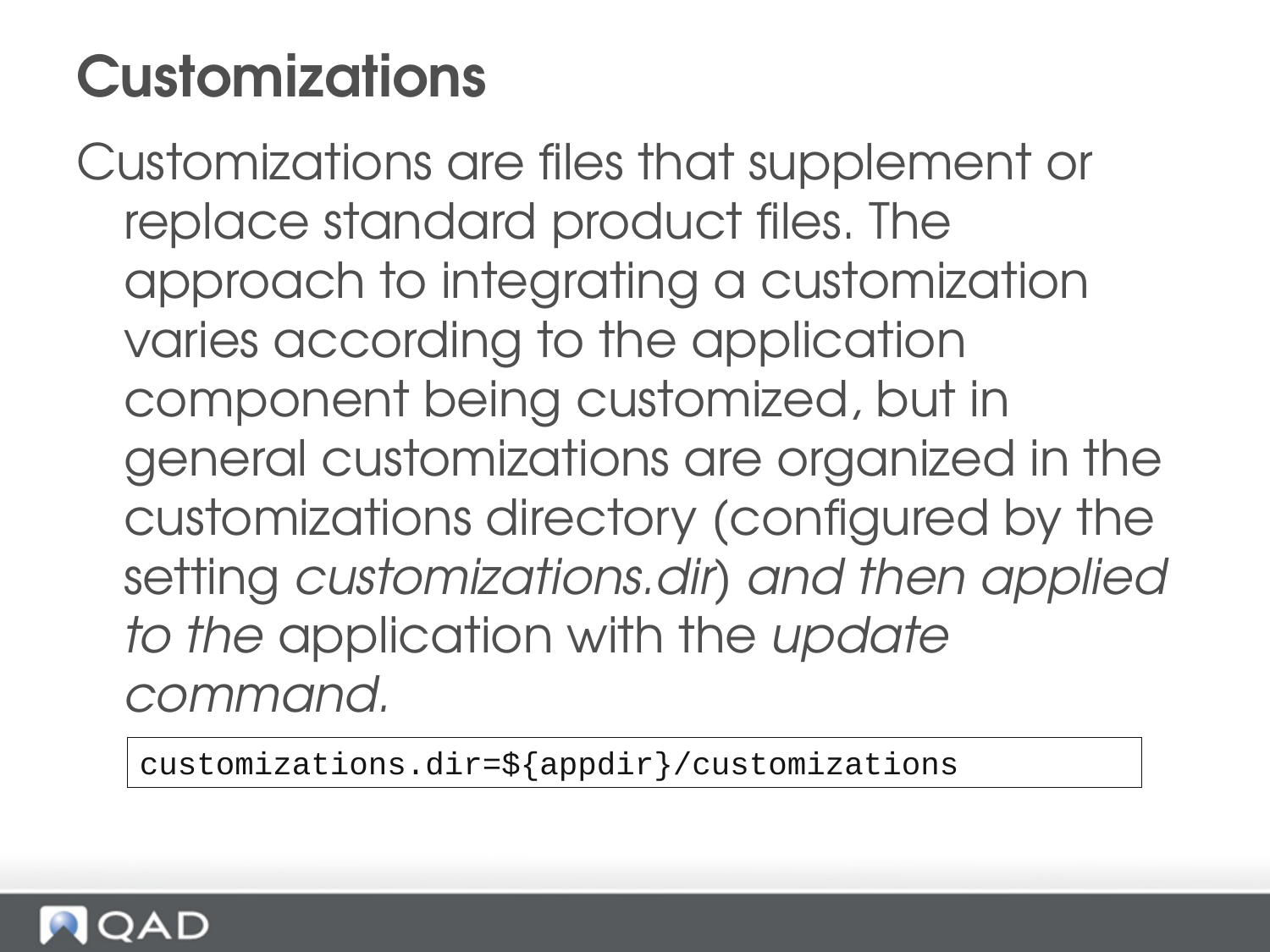

# Customizations
Customizations are files that supplement or replace standard product files. The approach to integrating a customization varies according to the application component being customized, but in general customizations are organized in the customizations directory (configured by the setting customizations.dir) and then applied to the application with the update command.
customizations.dir=${appdir}/customizations